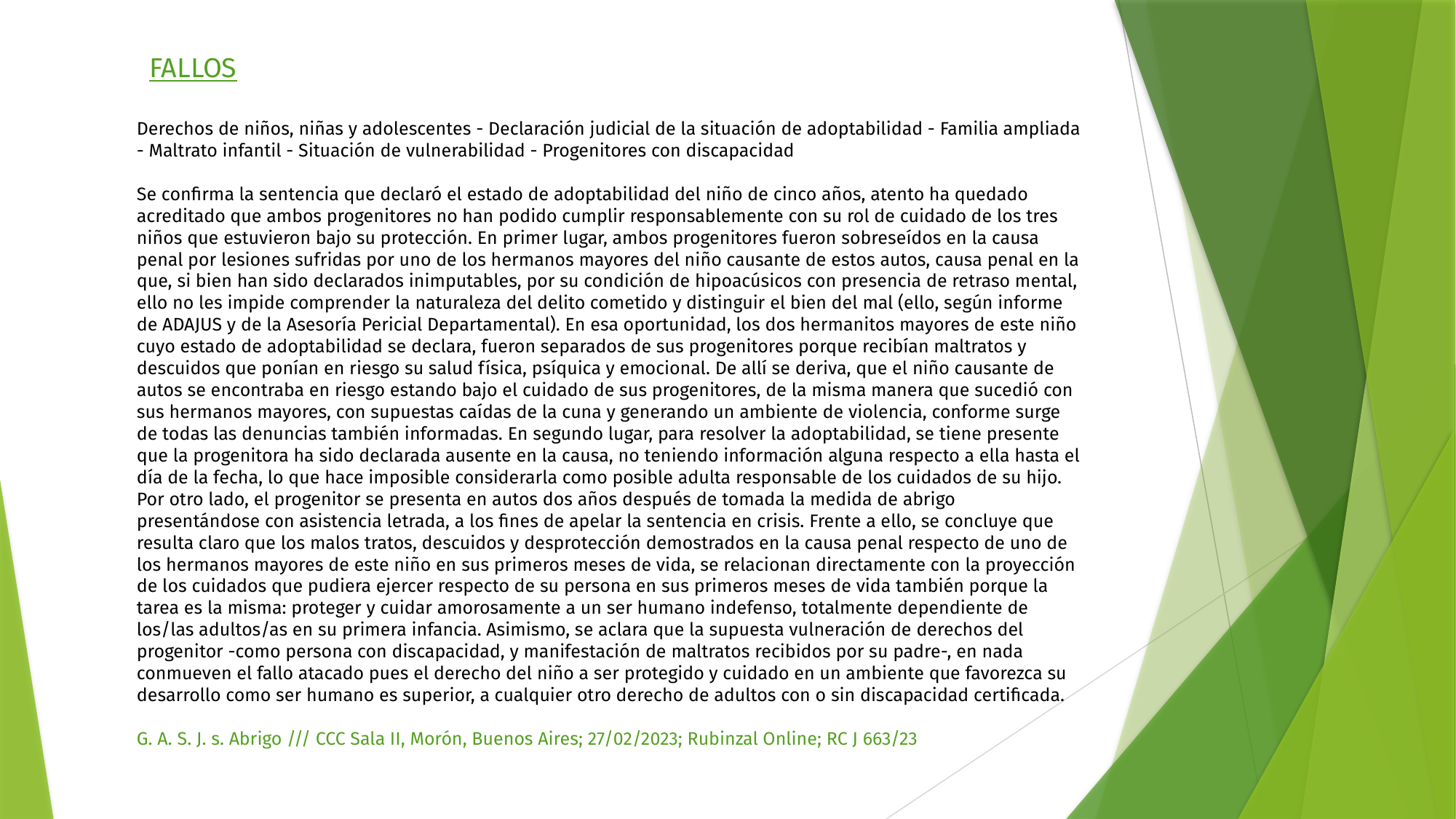

FALLOS
Derechos de niños, niñas y adolescentes - Declaración judicial de la situación de adoptabilidad - Familia ampliada - Maltrato infantil - Situación de vulnerabilidad - Progenitores con discapacidad

Se confirma la sentencia que declaró el estado de adoptabilidad del niño de cinco años, atento ha quedado acreditado que ambos progenitores no han podido cumplir responsablemente con su rol de cuidado de los tres niños que estuvieron bajo su protección. En primer lugar, ambos progenitores fueron sobreseídos en la causa penal por lesiones sufridas por uno de los hermanos mayores del niño causante de estos autos, causa penal en la que, si bien han sido declarados inimputables, por su condición de hipoacúsicos con presencia de retraso mental, ello no les impide comprender la naturaleza del delito cometido y distinguir el bien del mal (ello, según informe de ADAJUS y de la Asesoría Pericial Departamental). En esa oportunidad, los dos hermanitos mayores de este niño cuyo estado de adoptabilidad se declara, fueron separados de sus progenitores porque recibían maltratos y descuidos que ponían en riesgo su salud física, psíquica y emocional. De allí se deriva, que el niño causante de autos se encontraba en riesgo estando bajo el cuidado de sus progenitores, de la misma manera que sucedió con sus hermanos mayores, con supuestas caídas de la cuna y generando un ambiente de violencia, conforme surge de todas las denuncias también informadas. En segundo lugar, para resolver la adoptabilidad, se tiene presente que la progenitora ha sido declarada ausente en la causa, no teniendo información alguna respecto a ella hasta el día de la fecha, lo que hace imposible considerarla como posible adulta responsable de los cuidados de su hijo. Por otro lado, el progenitor se presenta en autos dos años después de tomada la medida de abrigo presentándose con asistencia letrada, a los fines de apelar la sentencia en crisis. Frente a ello, se concluye que resulta claro que los malos tratos, descuidos y desprotección demostrados en la causa penal respecto de uno de los hermanos mayores de este niño en sus primeros meses de vida, se relacionan directamente con la proyección de los cuidados que pudiera ejercer respecto de su persona en sus primeros meses de vida también porque la tarea es la misma: proteger y cuidar amorosamente a un ser humano indefenso, totalmente dependiente de los/las adultos/as en su primera infancia. Asimismo, se aclara que la supuesta vulneración de derechos del progenitor -como persona con discapacidad, y manifestación de maltratos recibidos por su padre-, en nada conmueven el fallo atacado pues el derecho del niño a ser protegido y cuidado en un ambiente que favorezca su desarrollo como ser humano es superior, a cualquier otro derecho de adultos con o sin discapacidad certificada.

G. A. S. J. s. Abrigo /// CCC Sala II, Morón, Buenos Aires; 27/02/2023; Rubinzal Online; RC J 663/23